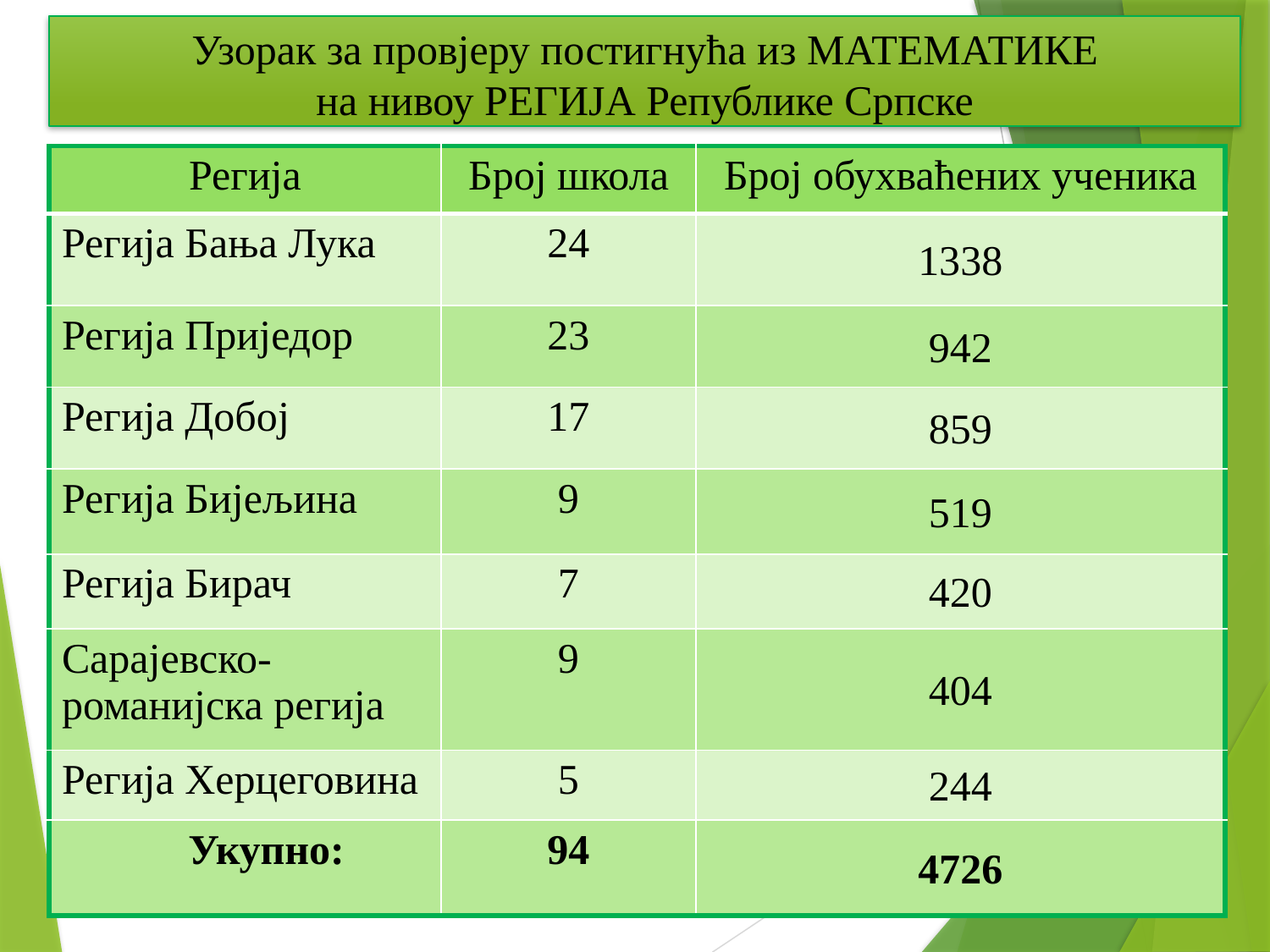

# Узорак за провјеру постигнућа из МАТЕМАТИКЕ на нивоу РЕГИЈА Републике Српске
| Регија | Број школа | Број обухваћених ученика |
| --- | --- | --- |
| Регија Бања Лука | 24 | 1338 |
| Регија Приједор | 23 | 942 |
| Регија Добој | 17 | 859 |
| Регија Бијељина | 9 | 519 |
| Регија Бирач | 7 | 420 |
| Сарајевско-романијска регија | 9 | 404 |
| Регија Херцеговина | 5 | 244 |
| Укупно: | 94 | 4726 |
19